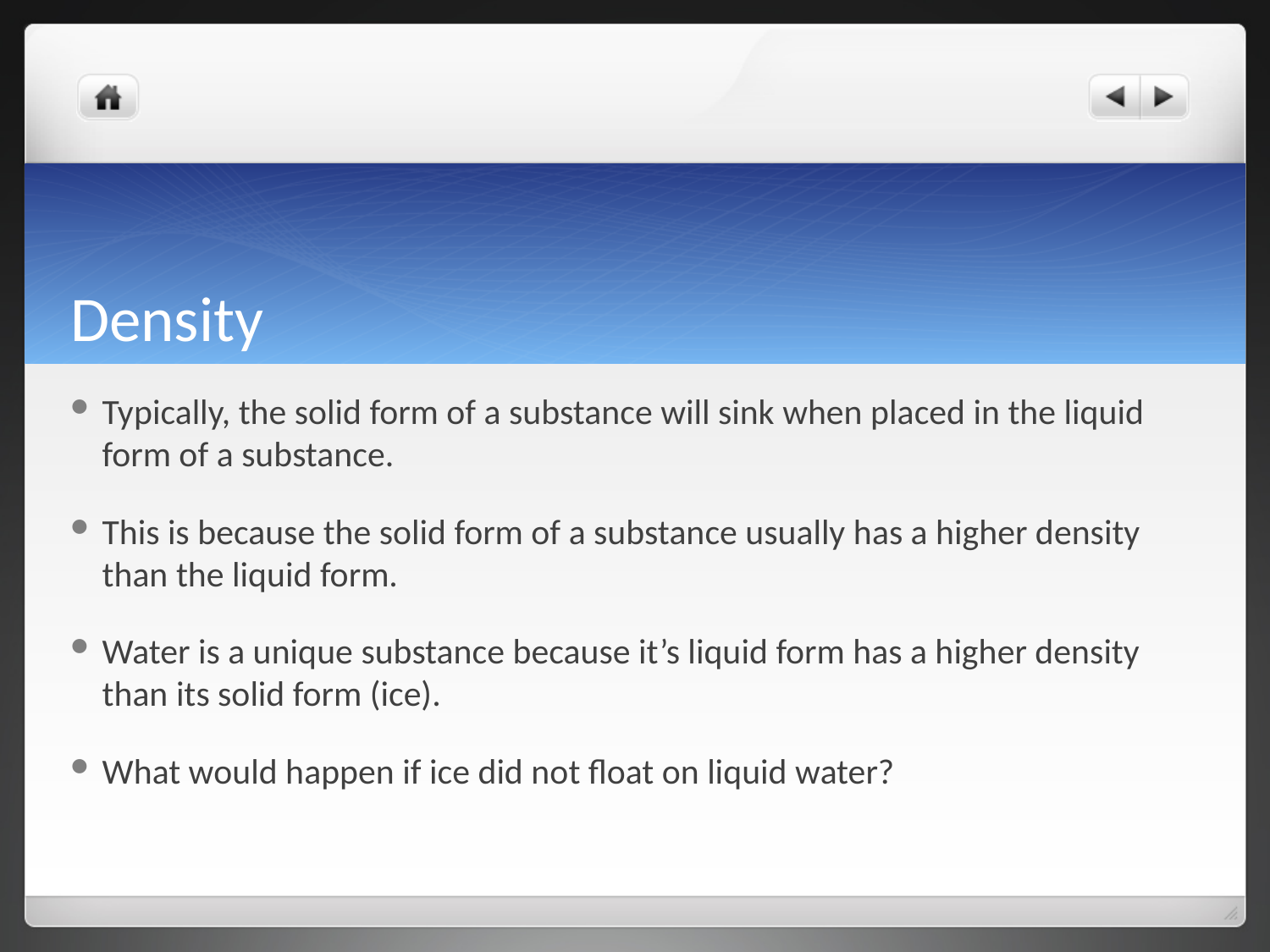

# Density
Typically, the solid form of a substance will sink when placed in the liquid form of a substance.
This is because the solid form of a substance usually has a higher density than the liquid form.
Water is a unique substance because it’s liquid form has a higher density than its solid form (ice).
What would happen if ice did not float on liquid water?